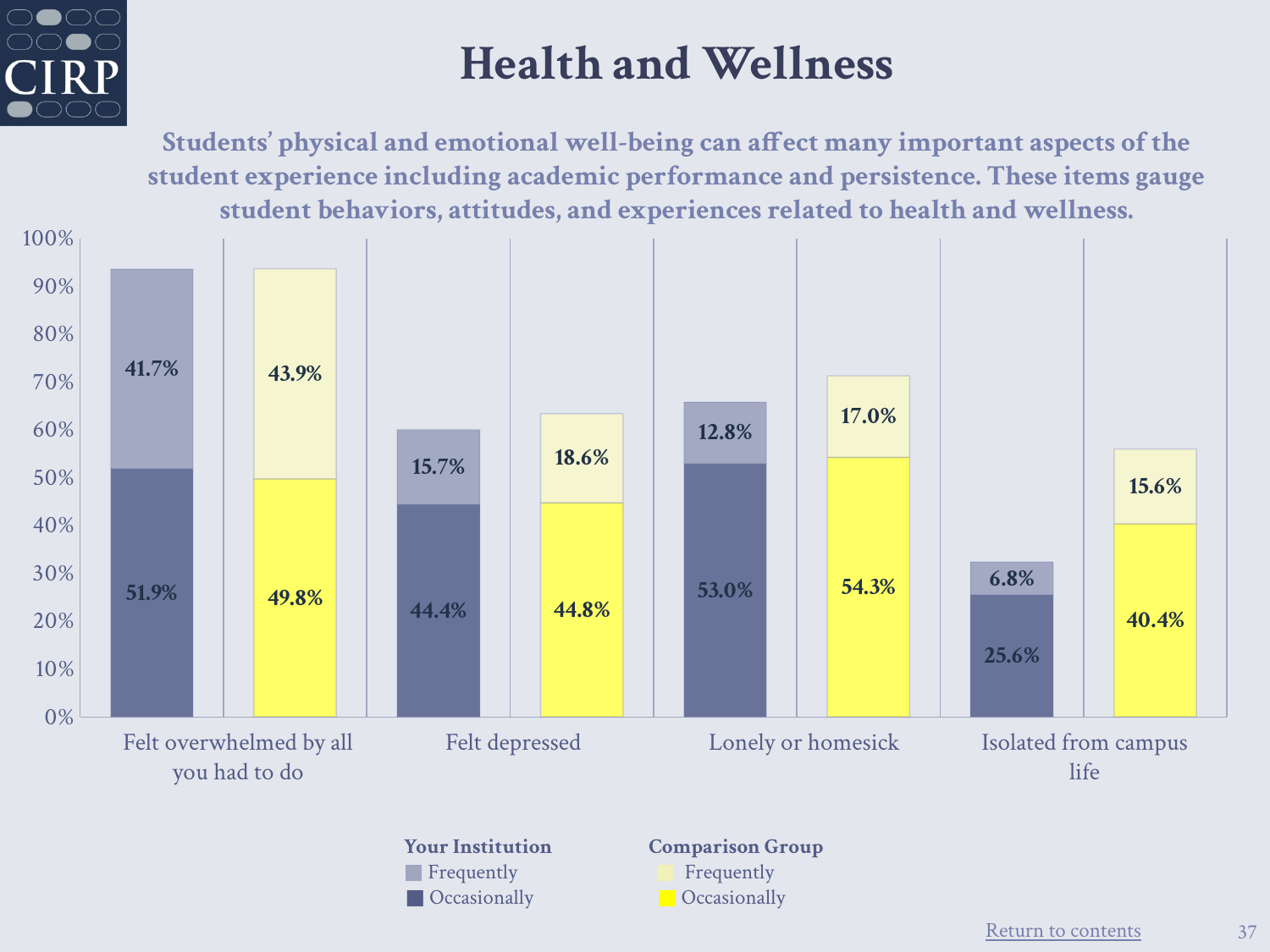

# Health and Wellness Students’ physical and emotional well-being can affect many important aspects of the student experience including academic performance and persistence. These items gauge student behaviors, attitudes, and experiences related to health and wellness.

### Chart

| Category | Occasionally | Frequently |
|---|---|---|
| Your Institution | 0.519 | 0.417 |
| Comparison Group | 0.498 | 0.439 |
| Your Institution | 0.444 | 0.157 |
| Comparison Group | 0.448 | 0.186 |
| Your Institution | 0.53 | 0.128 |
| Comparison Group | 0.543 | 0.17 |
| Your Institution | 0.256 | 0.068 |
| Comparison Group | 0.404 | 0.156 |
Felt overwhelmed by all you had to do
Felt depressed
Lonely or homesick
Isolated from campus life
Your Institution
■ Frequently
■ Occasionally

Comparison Group
 ■  Frequently
■ Occasionally

37